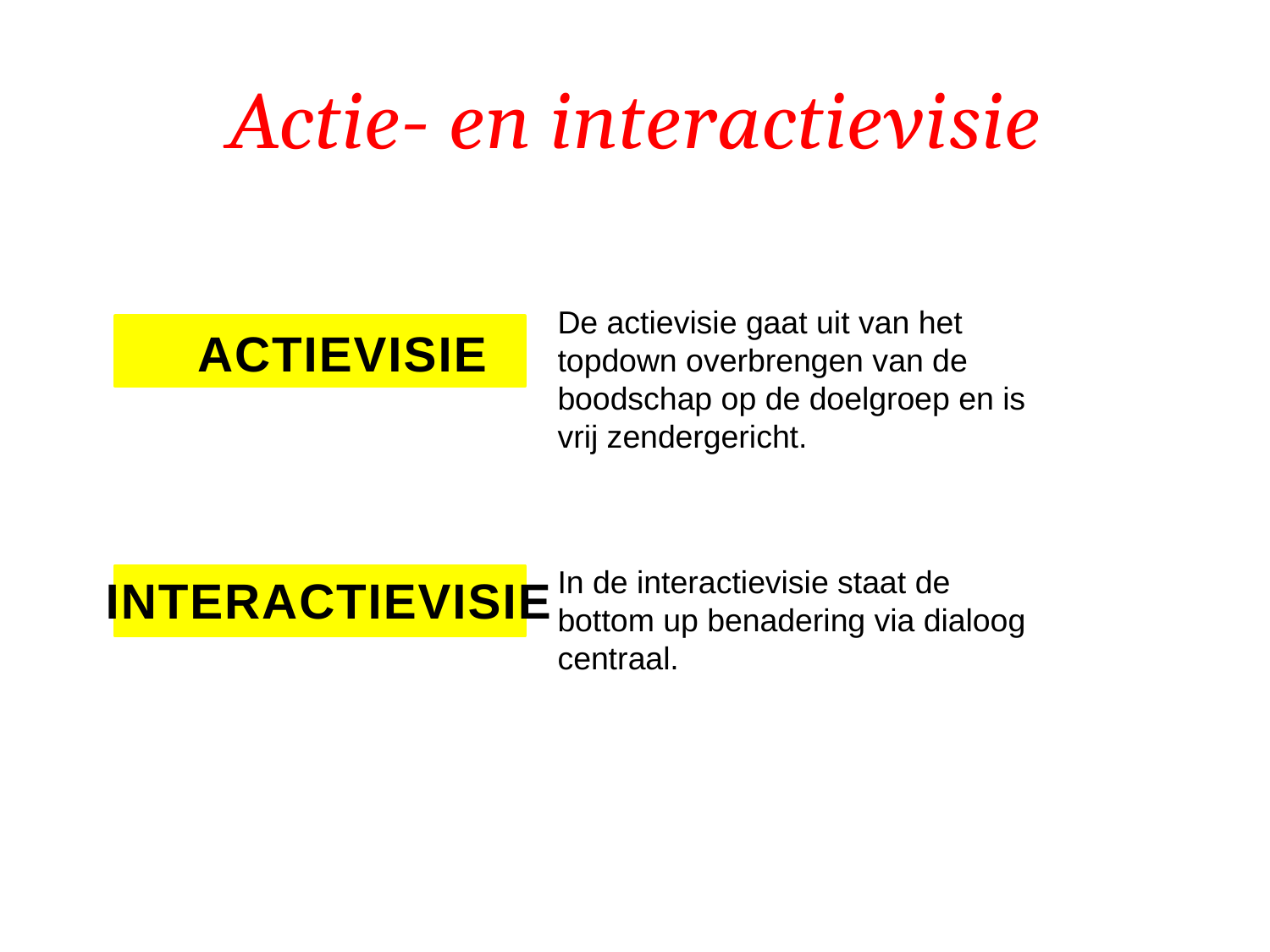

# Actie- en interactievisie
De actievisie gaat uit van het topdown overbrengen van de boodschap op de doelgroep en is vrij zendergericht.

Actievisie
In de interactievisie staat de bottom up benadering via dialoog centraal.
Interactievisie